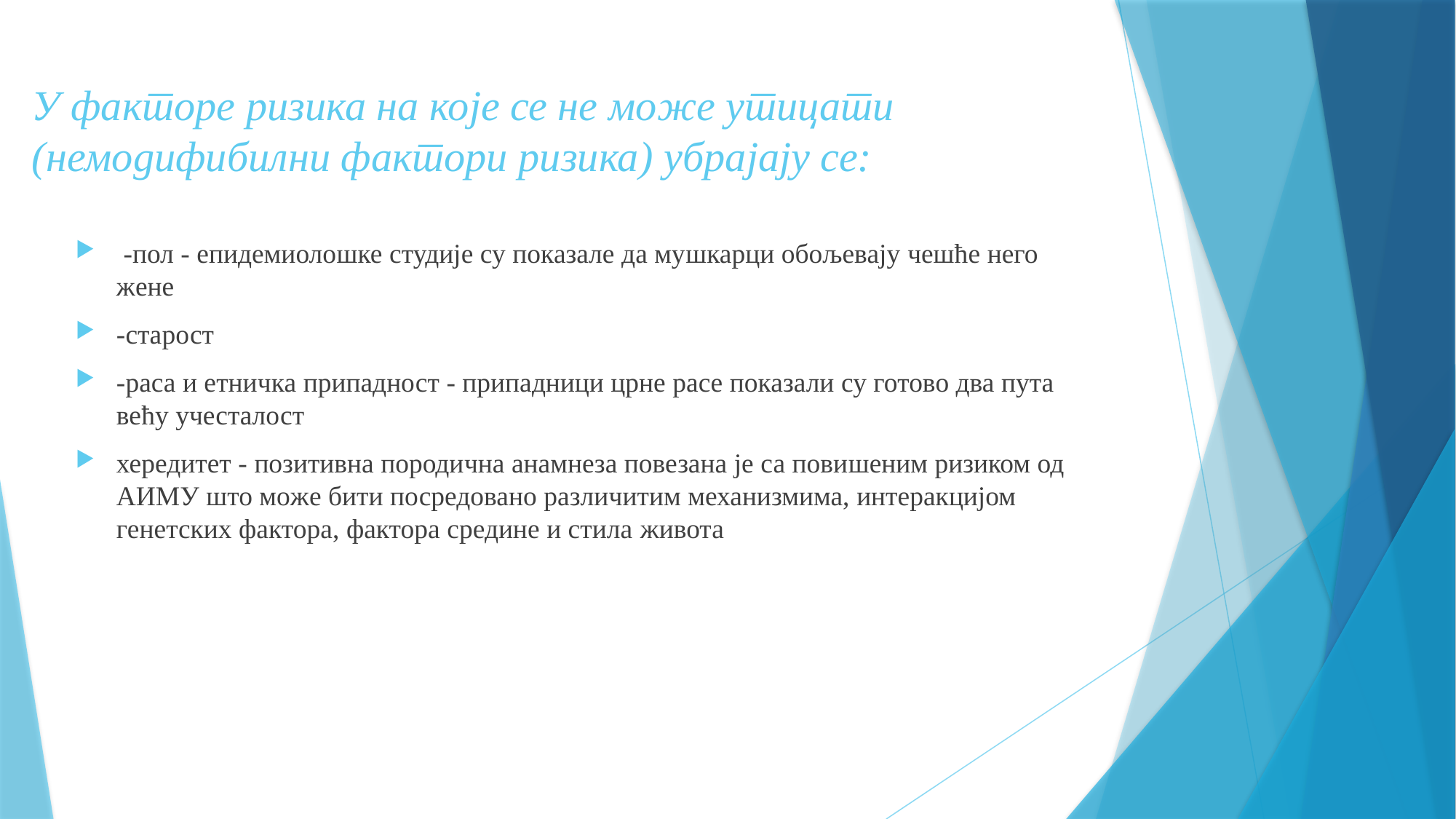

# У факторе ризика на које се не може утицати (немодифибилни фактори ризика) убрајају се:
 -пол - епидемиолошке студије су показале да мушкарци обољевају чешће него жене
-старост
-раса и етничка припадност - припадници црне расе показали су готово два пута већу учесталост
хередитет - позитивна породична анамнеза повезана је са повишеним ризиком од АИМУ што може бити посредовано различитим механизмима, интеракцијом генетских фактора, фактора средине и стила живота